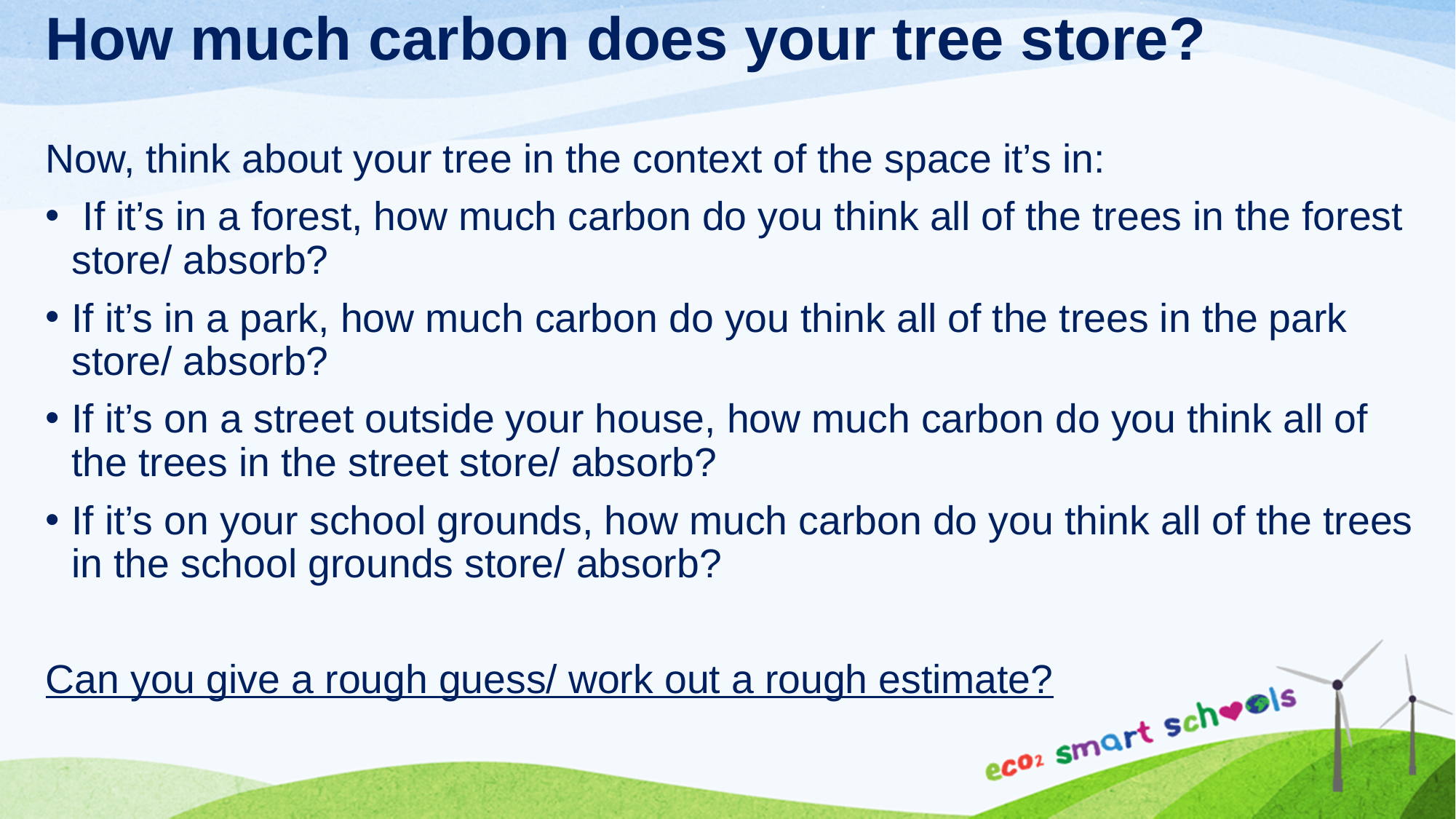

How much carbon does your tree store?
Now, think about your tree in the context of the space it’s in:
 If it’s in a forest, how much carbon do you think all of the trees in the forest store/ absorb?
If it’s in a park, how much carbon do you think all of the trees in the park store/ absorb?
If it’s on a street outside your house, how much carbon do you think all of the trees in the street store/ absorb?
If it’s on your school grounds, how much carbon do you think all of the trees in the school grounds store/ absorb?

Can you give a rough guess/ work out a rough estimate?